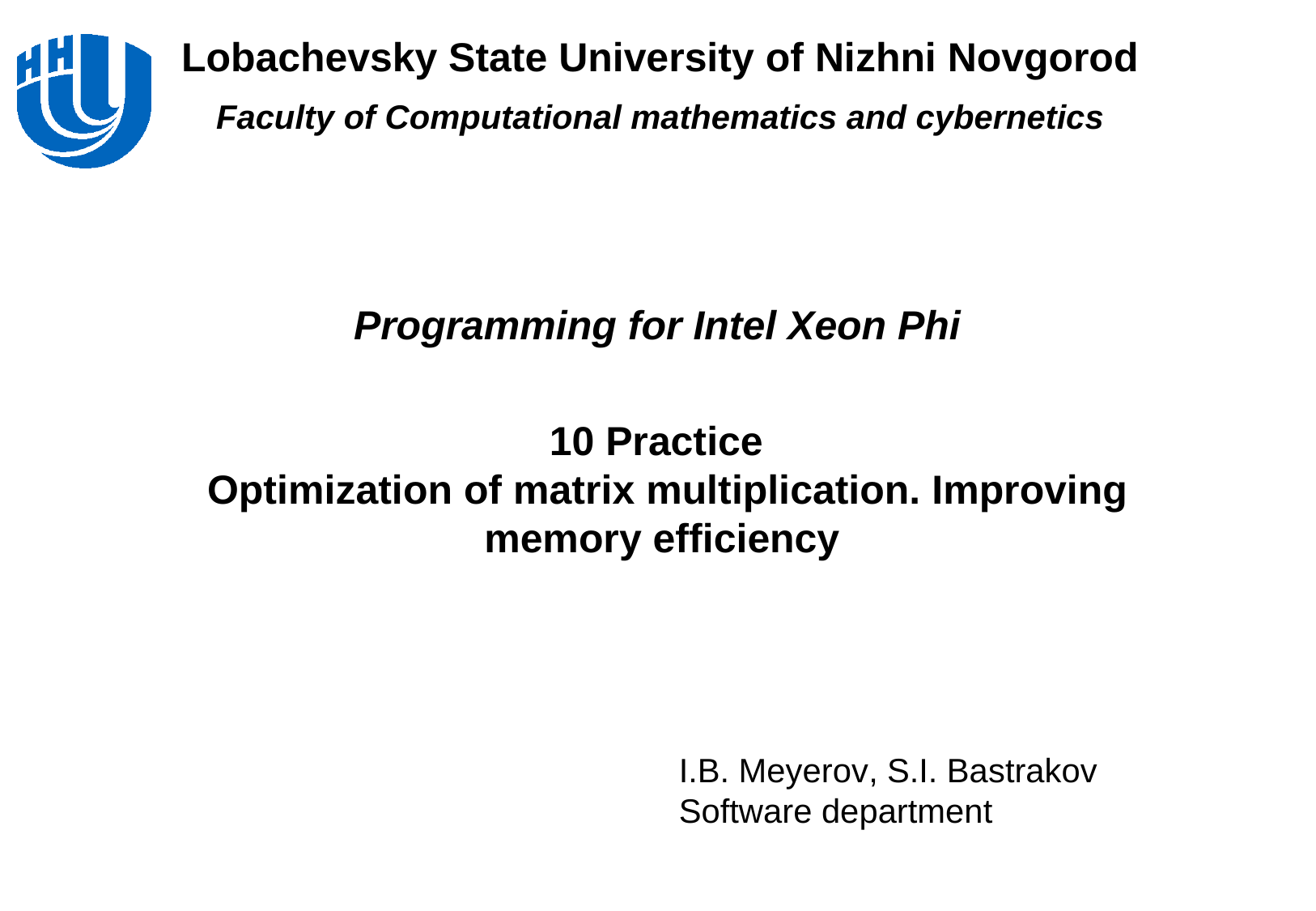

Programming for Intel Xeon Phi
# 10 Practice Optimization of matrix multiplication. Improving memory efficiency
I.B. Meyerov, S.I. Bastrakov
Software department